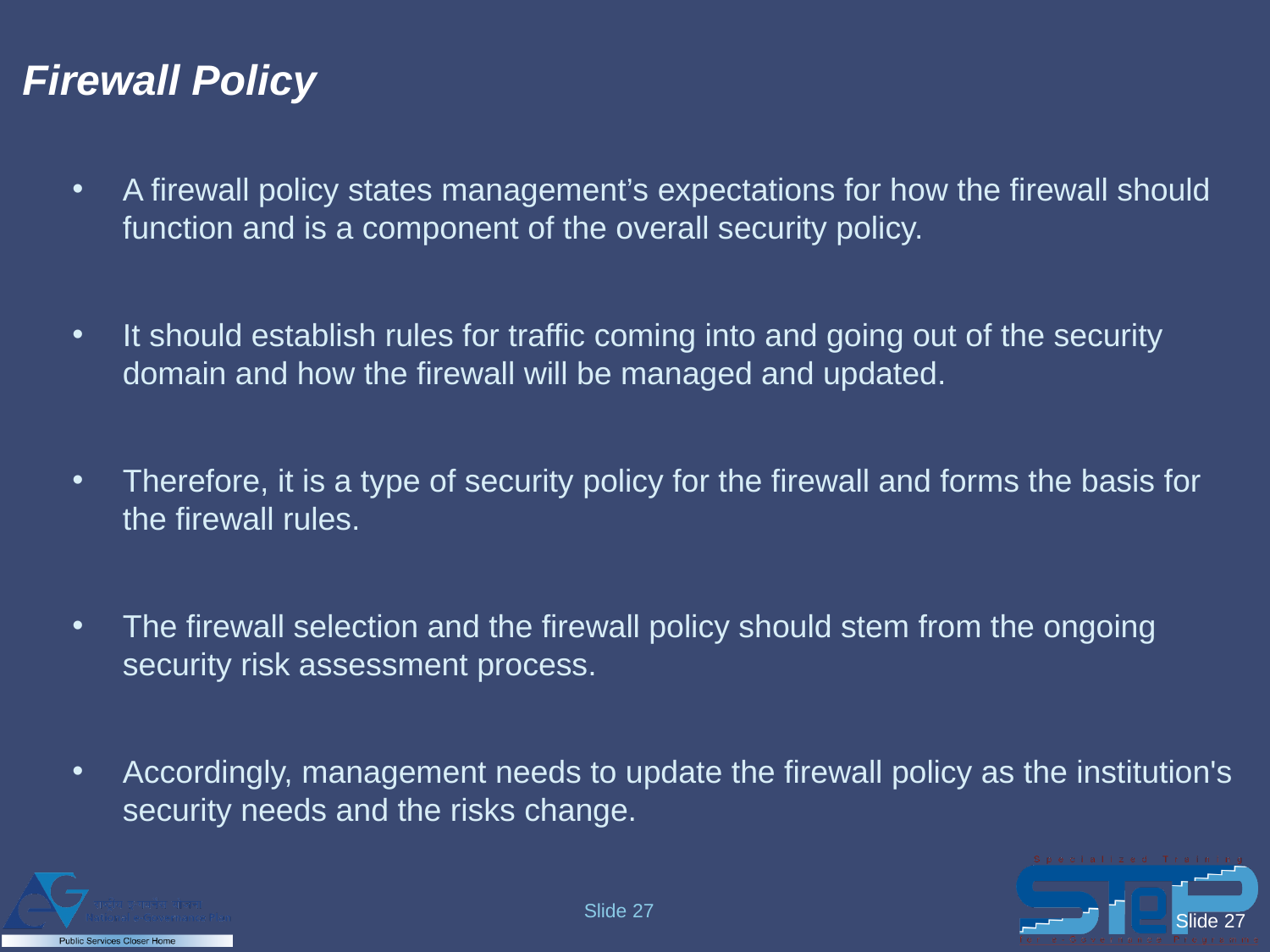

# Firewall Policy
A firewall policy states management’s expectations for how the firewall should function and is a component of the overall security policy.

It should establish rules for traffic coming into and going out of the security domain and how the firewall will be managed and updated.

Therefore, it is a type of security policy for the firewall and forms the basis for the firewall rules.

The firewall selection and the firewall policy should stem from the ongoing security risk assessment process.

Accordingly, management needs to update the firewall policy as the institution's security needs and the risks change.

Slide 27